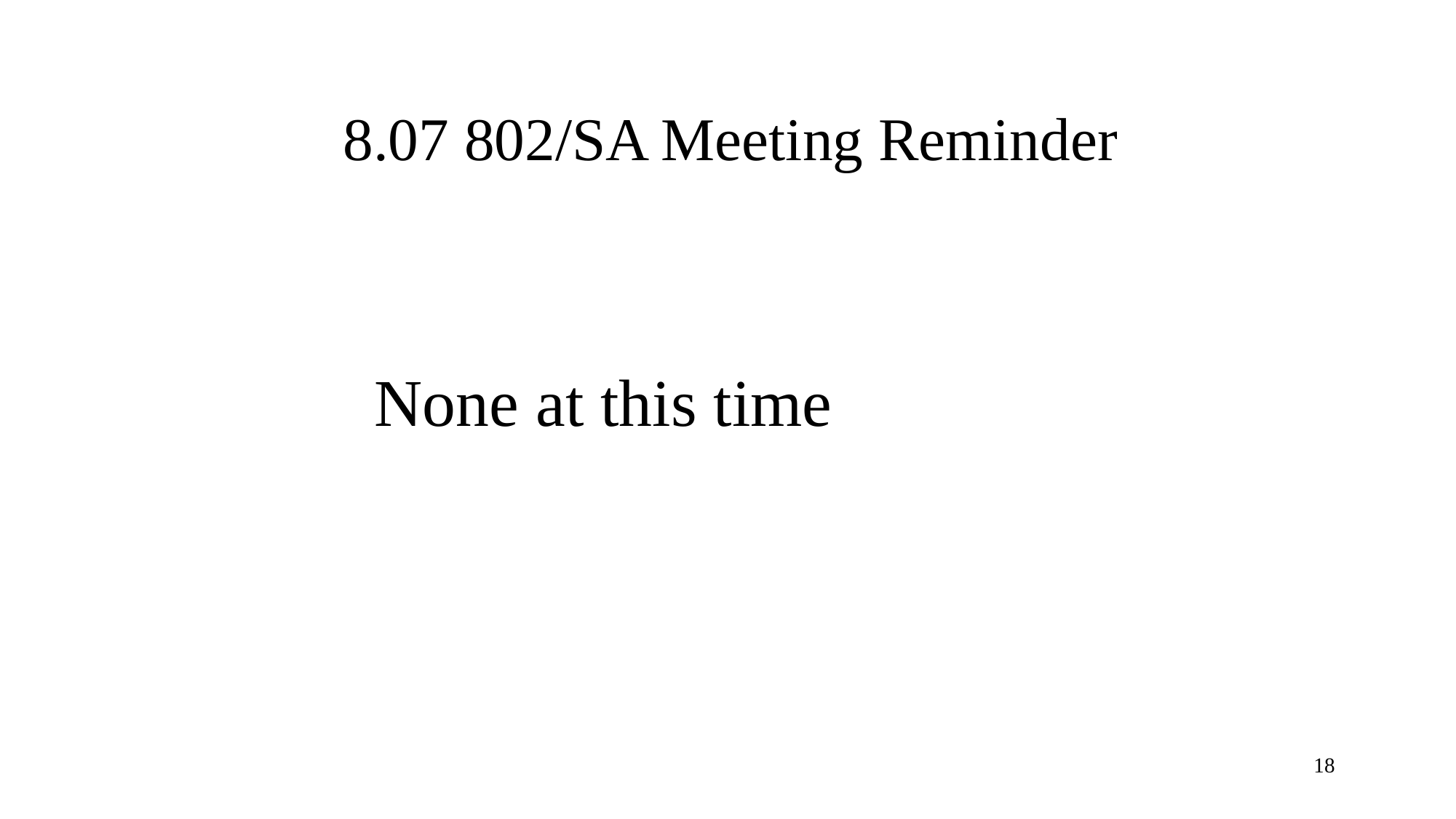

# 8.07 802/SA Meeting Reminder

None at this time
18